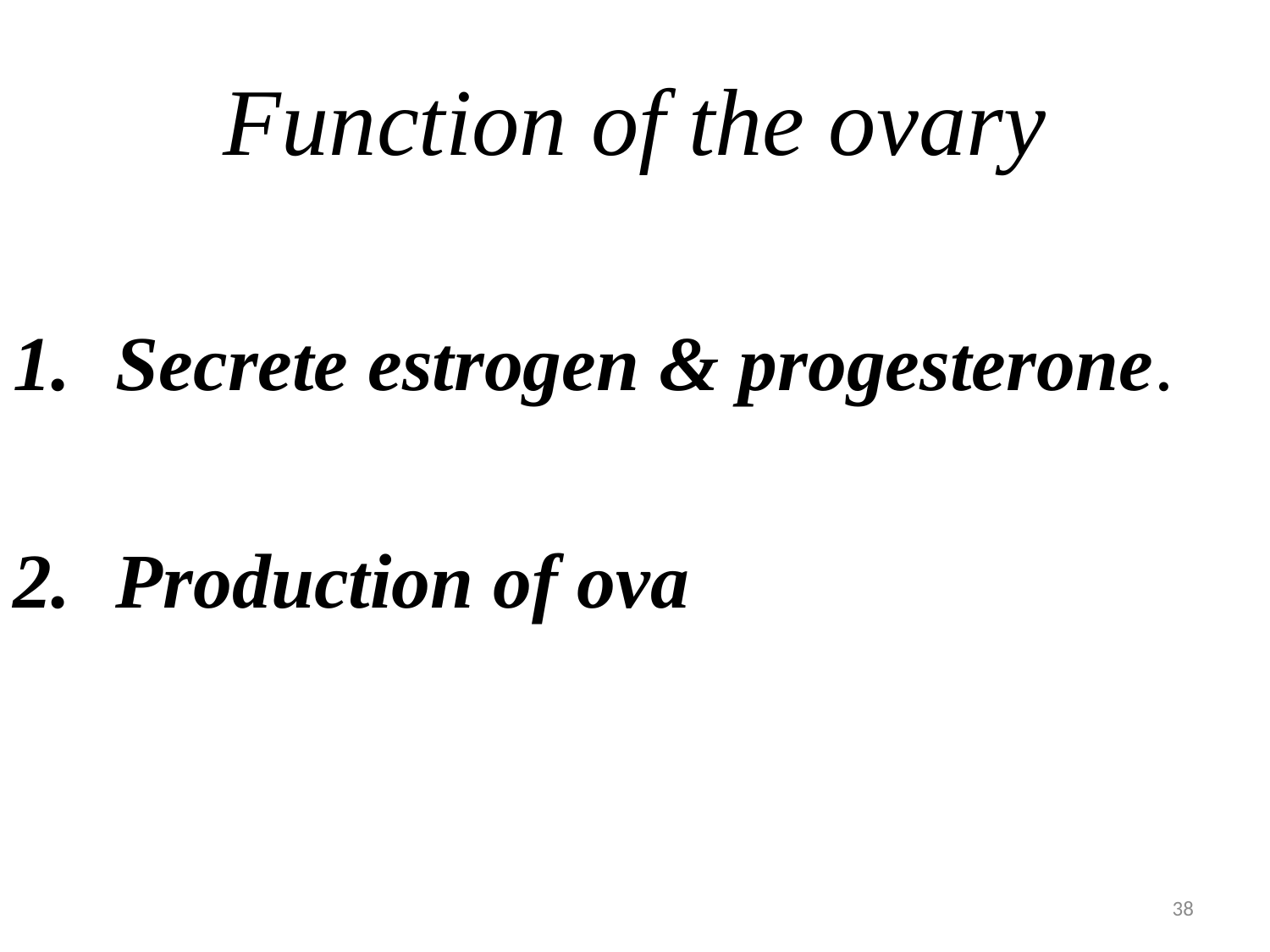

# Function of the ovary
Secrete estrogen & progesterone.

Production of ova
38